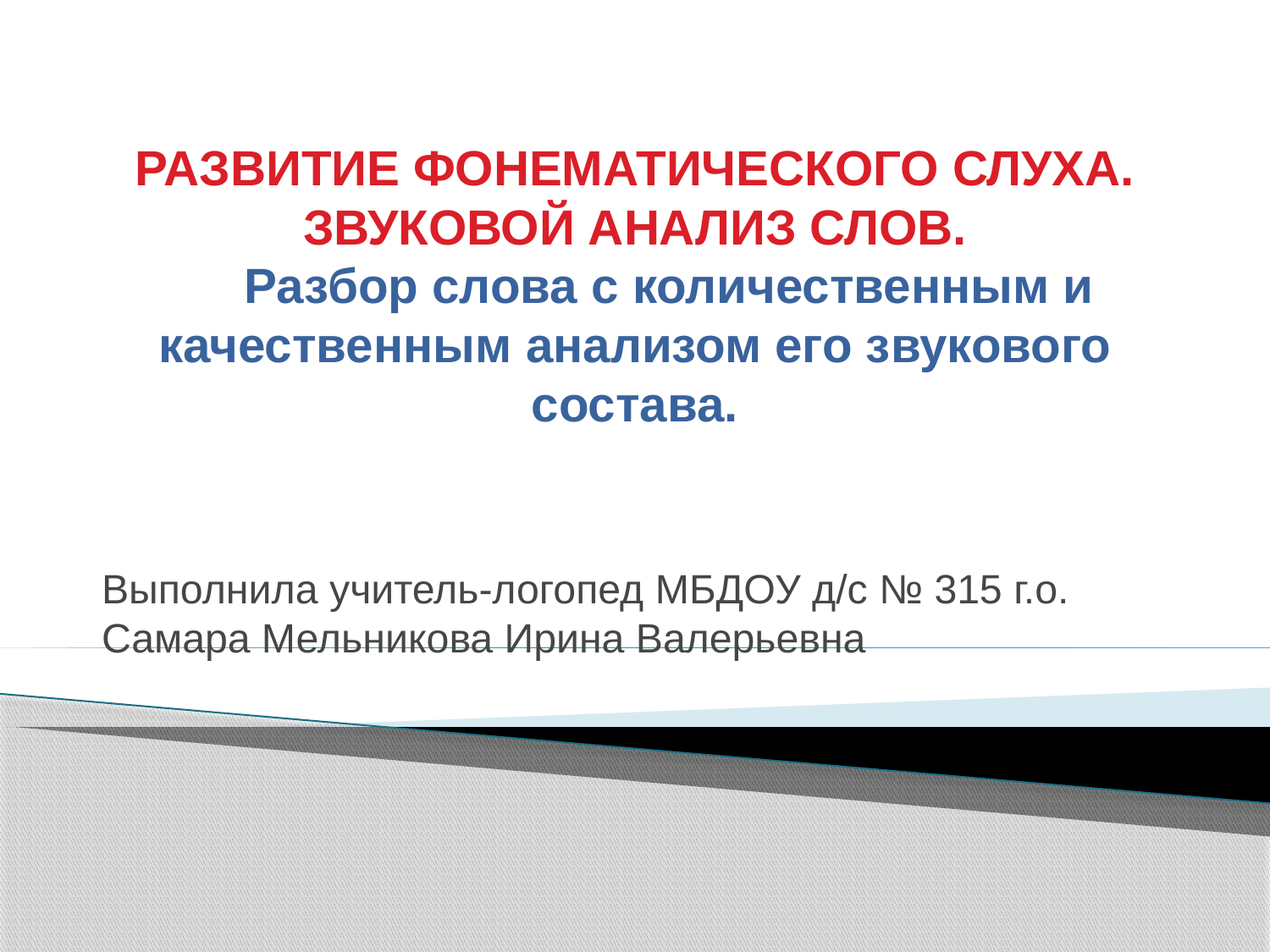

# РАЗВИТИЕ ФОНЕМАТИЧЕСКОГО СЛУХА. ЗВУКОВОЙ АНАЛИЗ СЛОВ.      Разбор слова с количественным и качественным анализом его звукового состава.

Выполнила учитель-логопед МБДОУ д/с № 315 г.о. Самара Мельникова Ирина Валерьевна